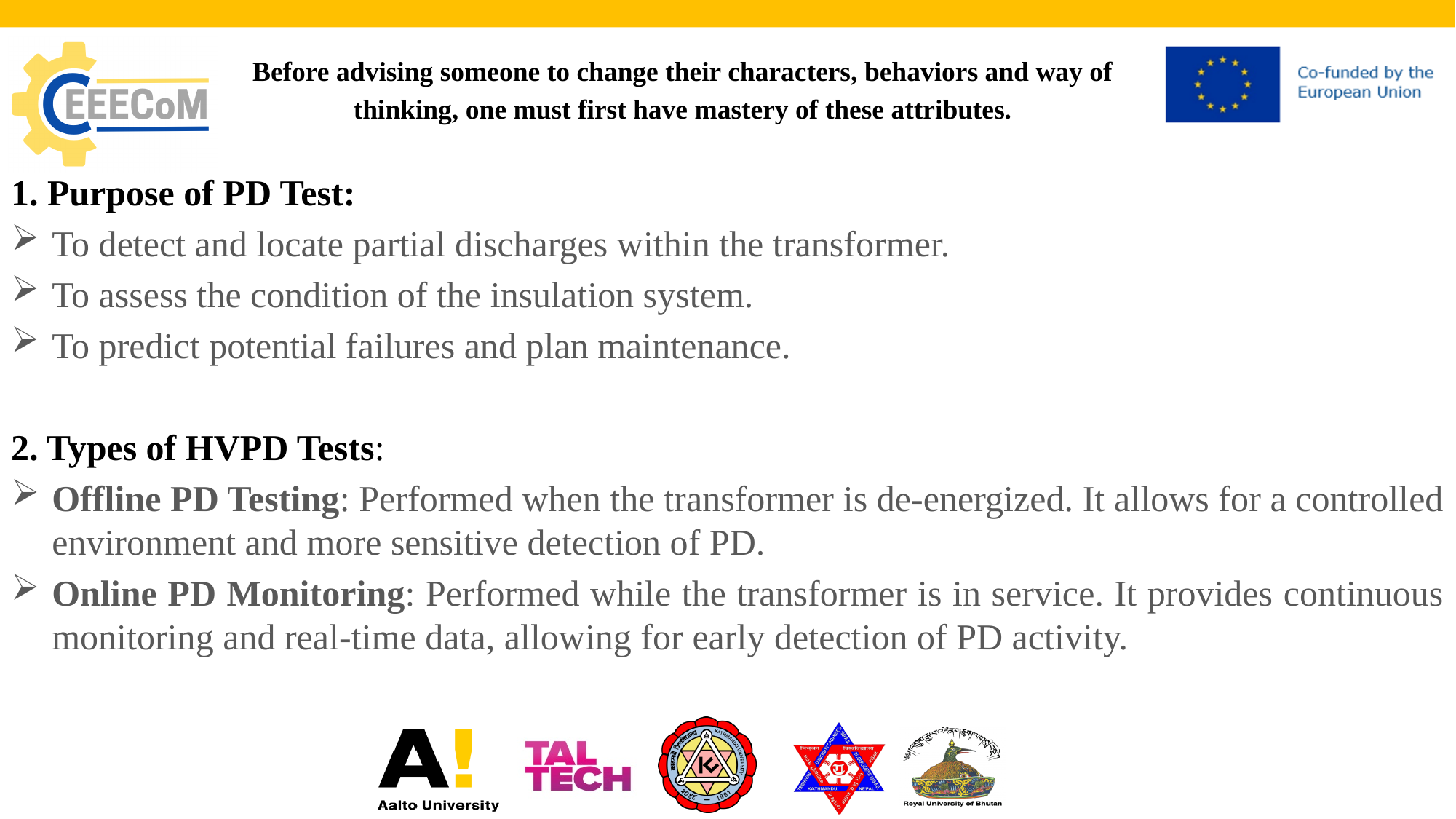

# Before advising someone to change their characters, behaviors and way of thinking, one must first have mastery of these attributes.
1. Purpose of PD Test:
To detect and locate partial discharges within the transformer.
To assess the condition of the insulation system.
To predict potential failures and plan maintenance.

2. Types of HVPD Tests:
Offline PD Testing: Performed when the transformer is de-energized. It allows for a controlled environment and more sensitive detection of PD.
Online PD Monitoring: Performed while the transformer is in service. It provides continuous monitoring and real-time data, allowing for early detection of PD activity.